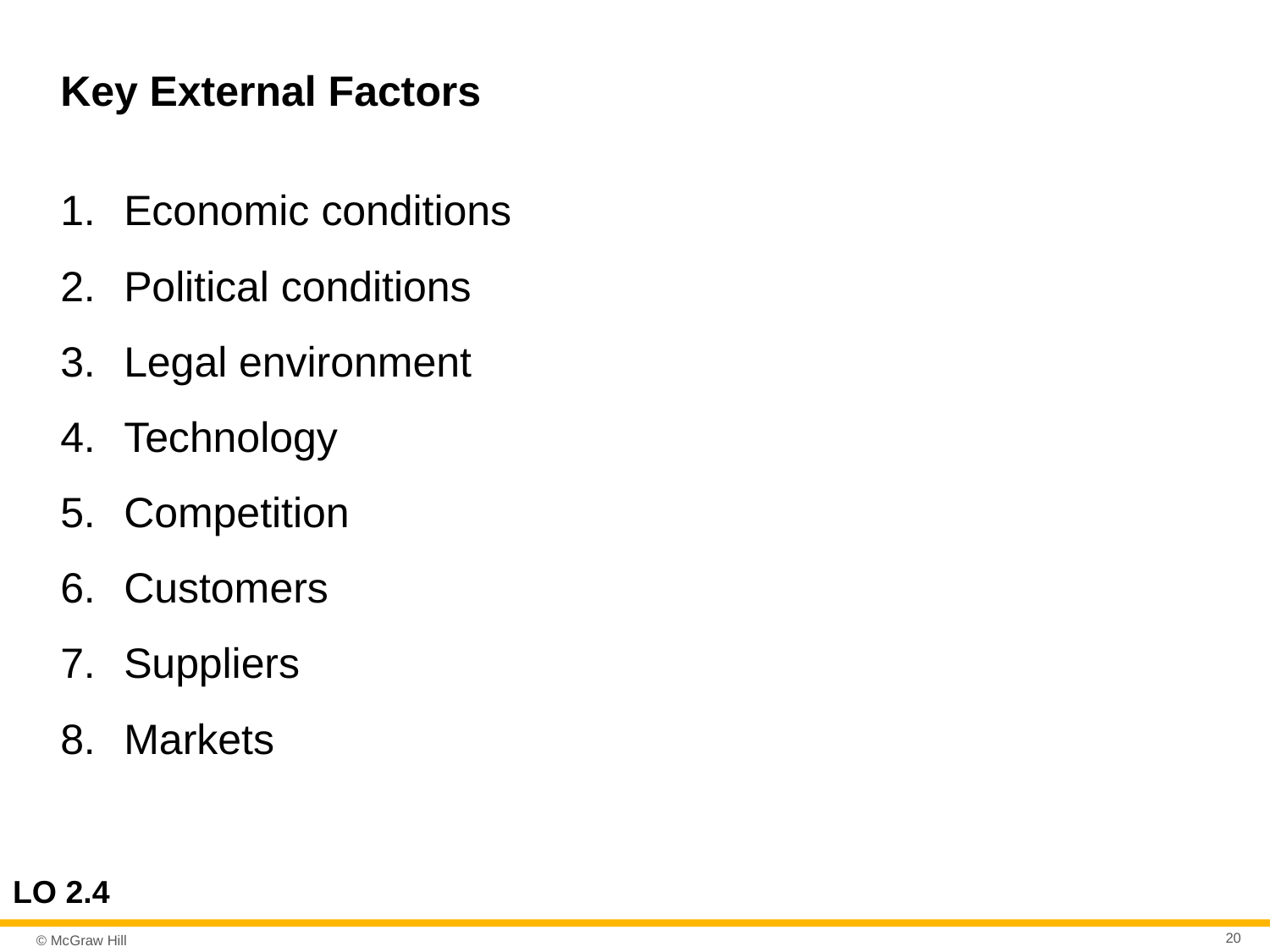

# Key External Factors
Economic conditions
Political conditions
Legal environment
Technology
Competition
Customers
Suppliers
Markets
LO 2.4